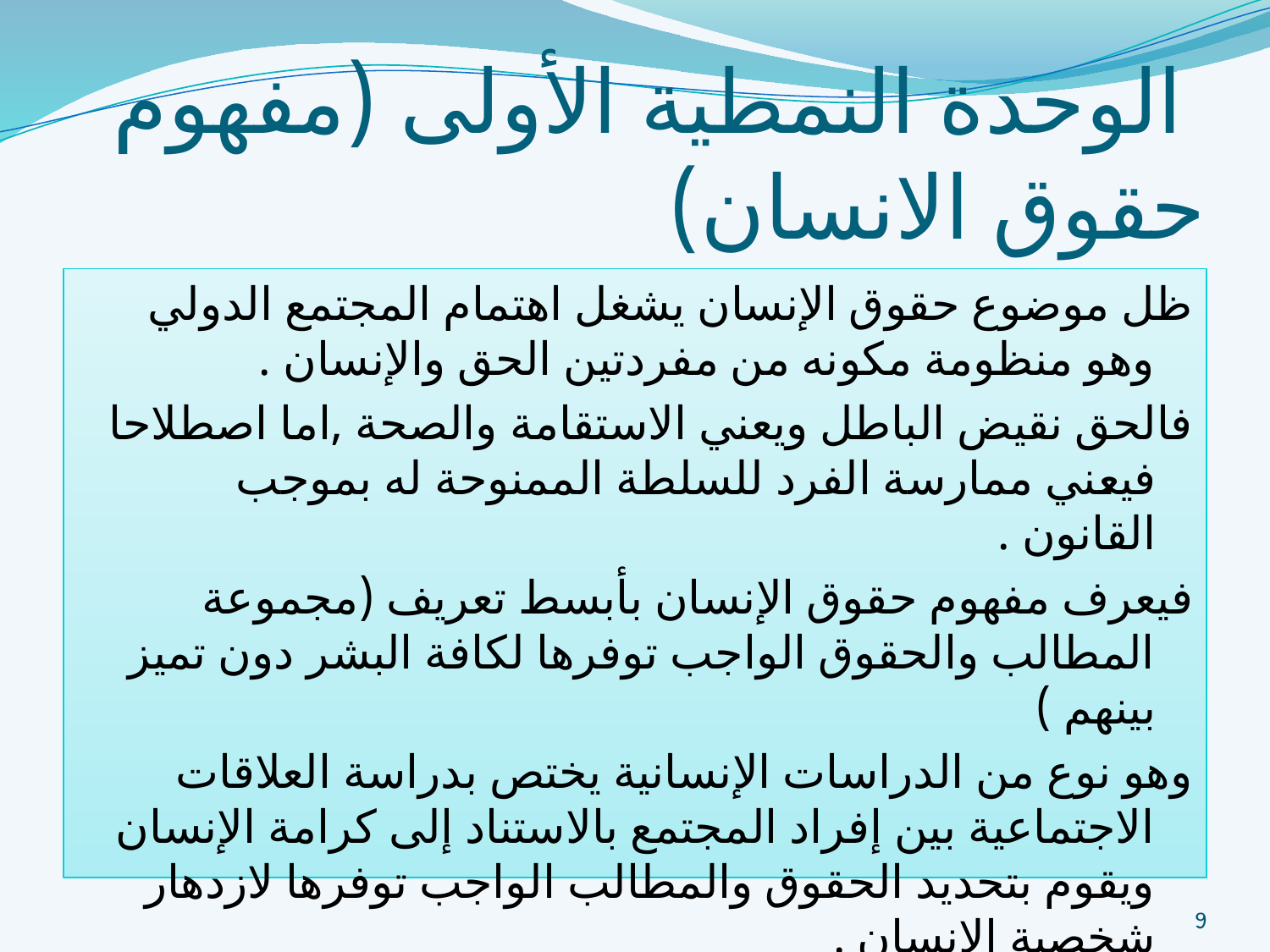

# الوحدة النمطية الأولى (مفهوم حقوق الانسان)
ظل موضوع حقوق الإنسان يشغل اهتمام المجتمع الدولي وهو منظومة مكونه من مفردتين الحق والإنسان .
فالحق نقيض الباطل ويعني الاستقامة والصحة ,اما اصطلاحا فيعني ممارسة الفرد للسلطة الممنوحة له بموجب القانون .
فيعرف مفهوم حقوق الإنسان بأبسط تعريف (مجموعة المطالب والحقوق الواجب توفرها لكافة البشر دون تميز بينهم )
وهو نوع من الدراسات الإنسانية يختص بدراسة العلاقات الاجتماعية بين إفراد المجتمع بالاستناد إلى كرامة الإنسان ويقوم بتحديد الحقوق والمطالب الواجب توفرها لازدهار شخصية الإنسان .

9